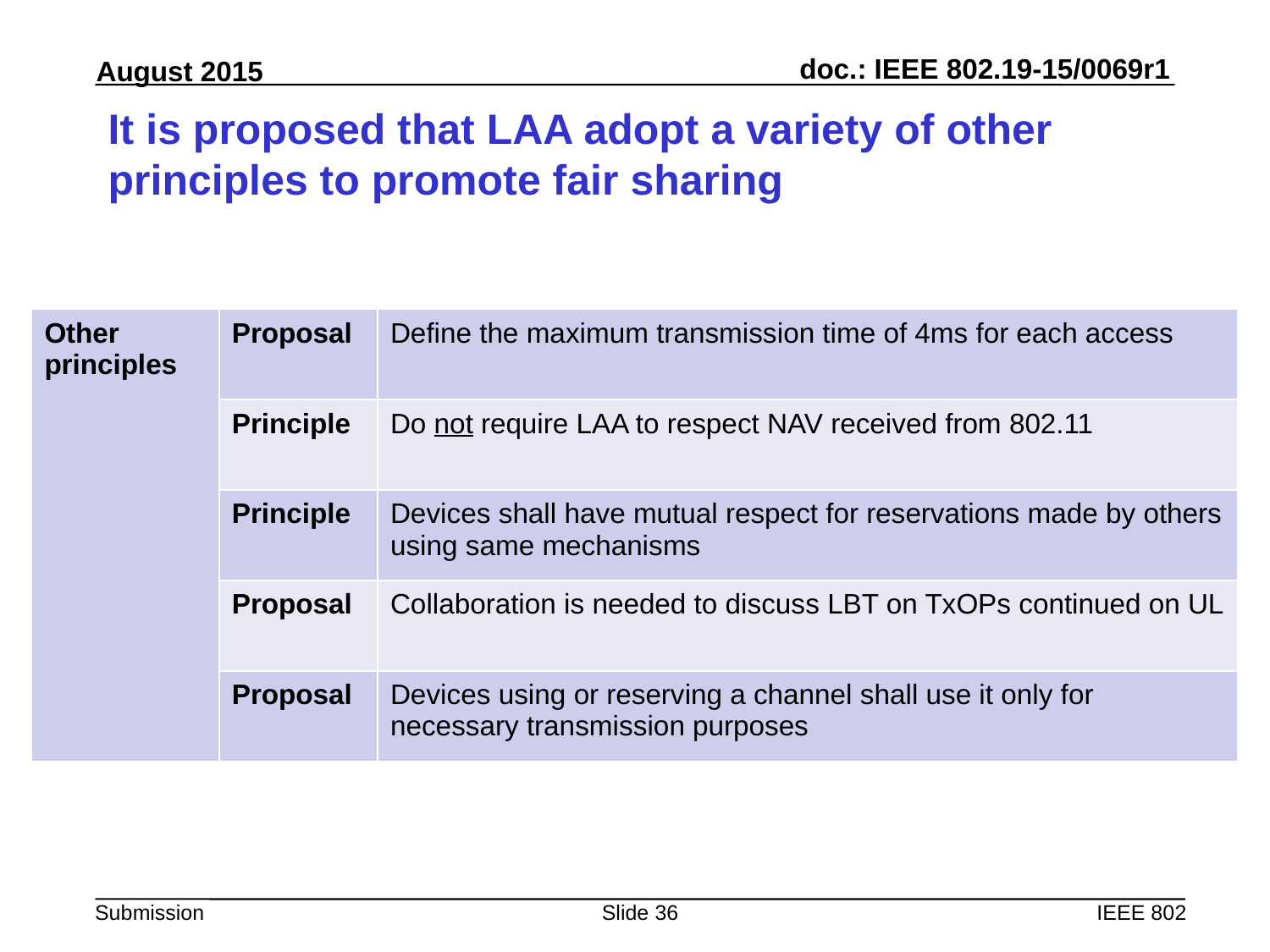

# It is proposed that LAA adopt a variety of other principles to promote fair sharing
| Other principles | Proposal | Define the maximum transmission time of 4ms for each access |
| --- | --- | --- |
|  | Principle | Do not require LAA to respect NAV received from 802.11 |
|  | Principle | Devices shall have mutual respect for reservations made by others using same mechanisms |
|  | Proposal | Collaboration is needed to discuss LBT on TxOPs continued on UL |
|  | Proposal | Devices using or reserving a channel shall use it only for necessary transmission purposes |
Slide 36
IEEE 802